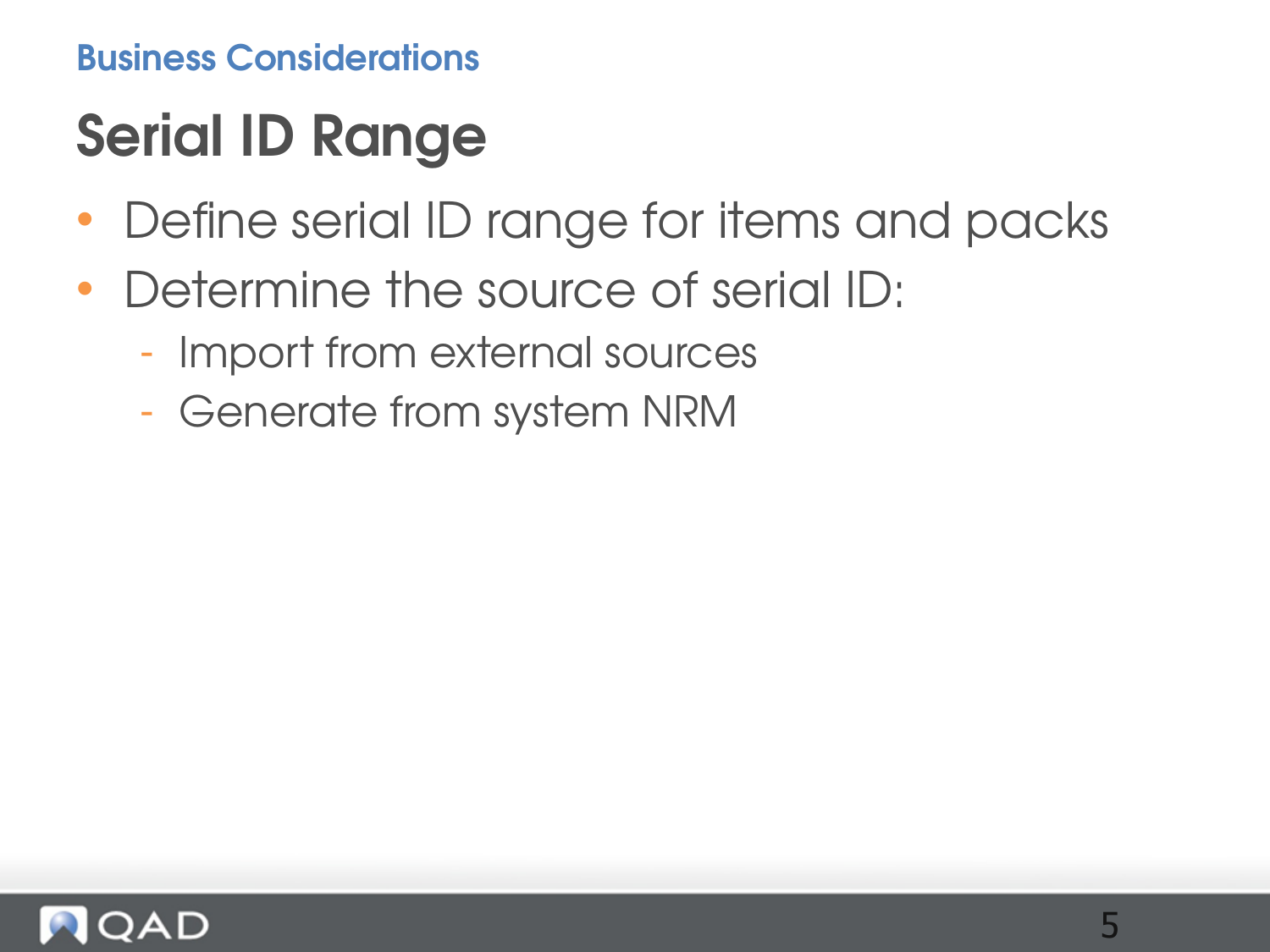

Business Considerations
# Serial ID Range
Define serial ID range for items and packs
Determine the source of serial ID:
Import from external sources
Generate from system NRM

5